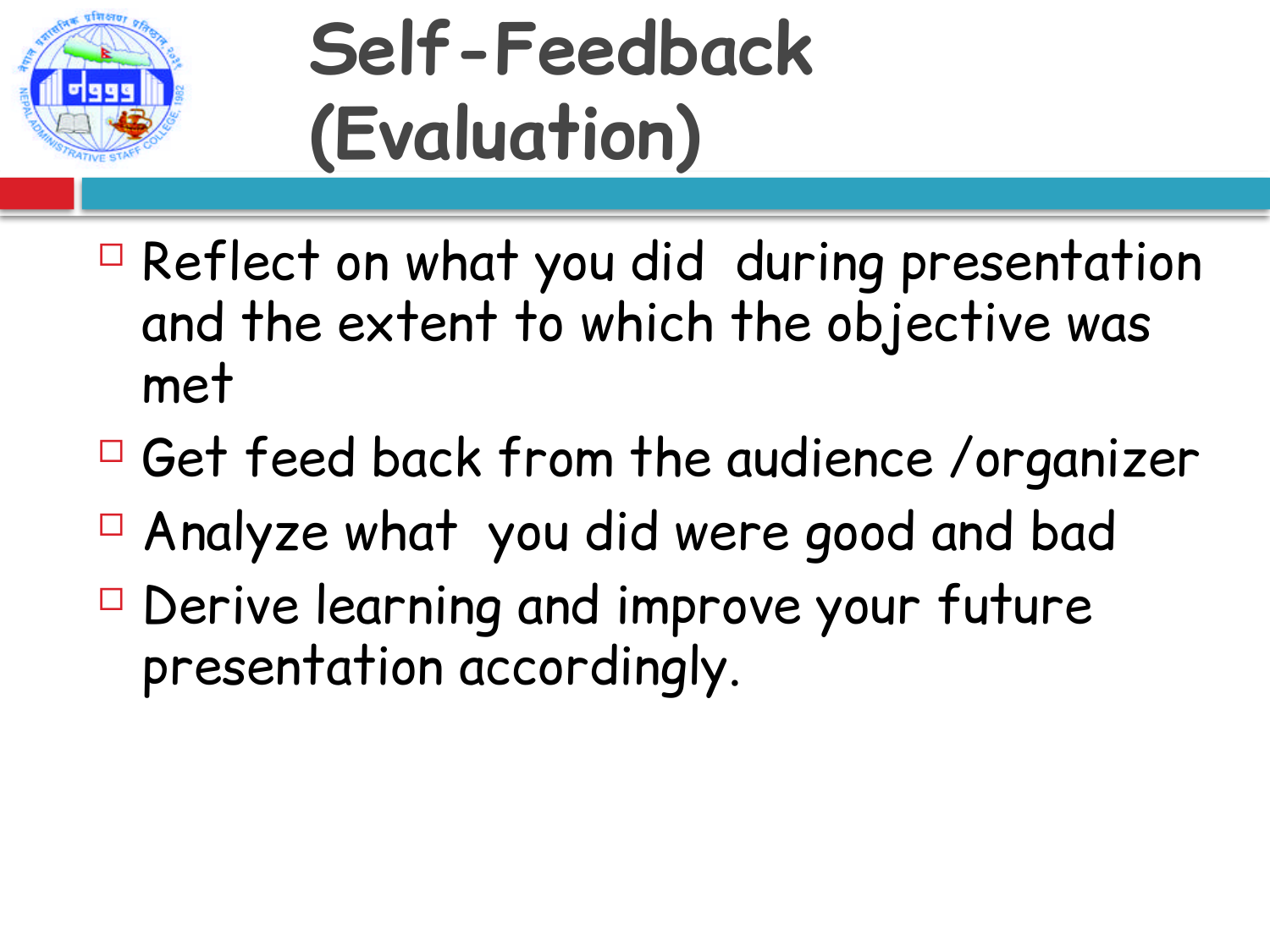

# Self-Feedback (Evaluation)
Reflect on what you did  during presentation and the extent to which the objective was met
Get feed back from the audience /organizer
Analyze what  you did were good and bad
Derive learning and improve your future  presentation accordingly.